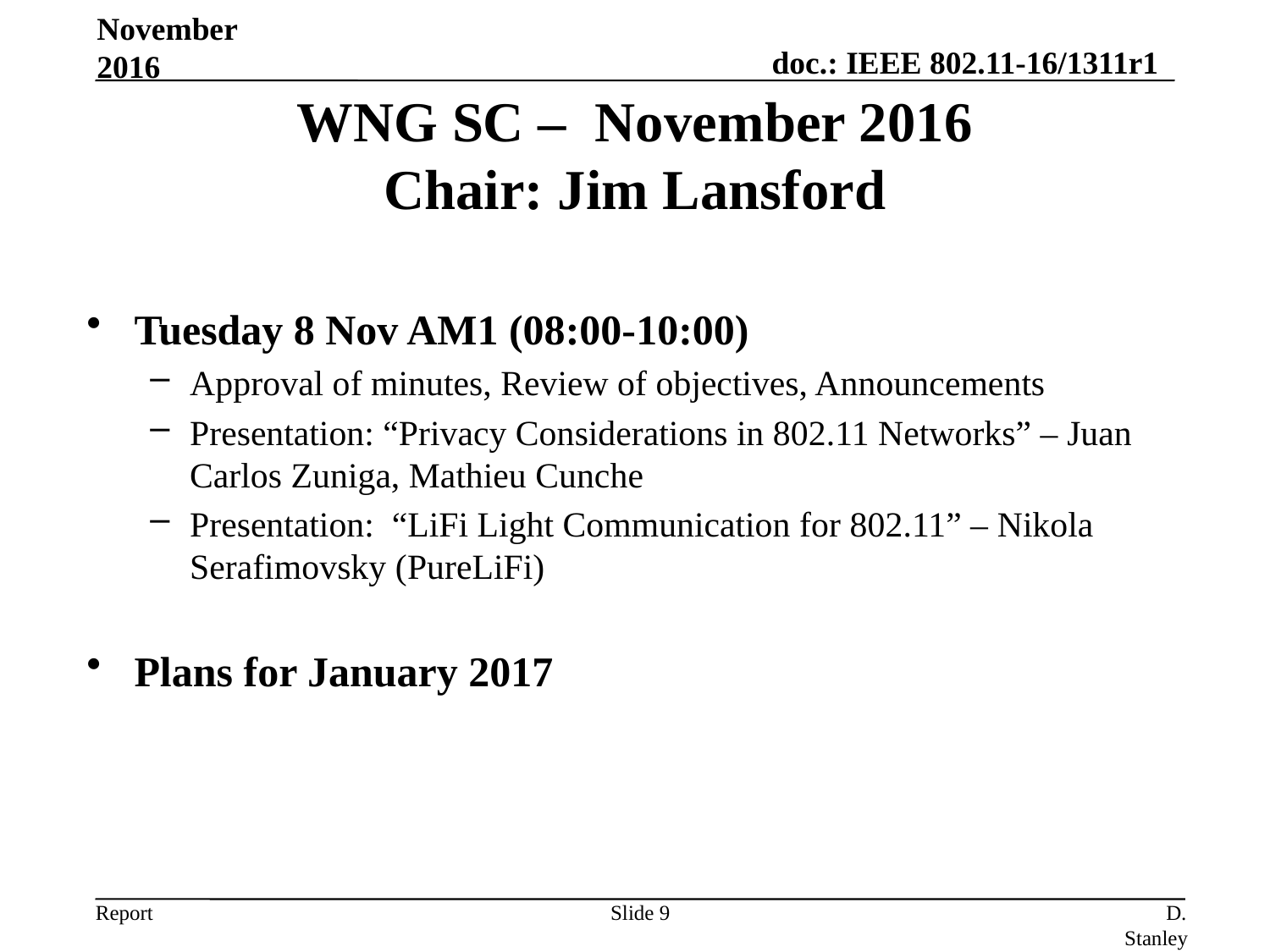

November 2016

WNG SC –  November 2016
Chair: Jim Lansford
Tuesday 8 Nov AM1 (08:00-10:00)
Approval of minutes, Review of objectives, Announcements
Presentation: “Privacy Considerations in 802.11 Networks” – Juan Carlos Zuniga, Mathieu Cunche
Presentation:  “LiFi Light Communication for 802.11” – Nikola Serafimovsky (PureLiFi)

Plans for January 2017

Slide 9
D. Stanley, HP Enterprise